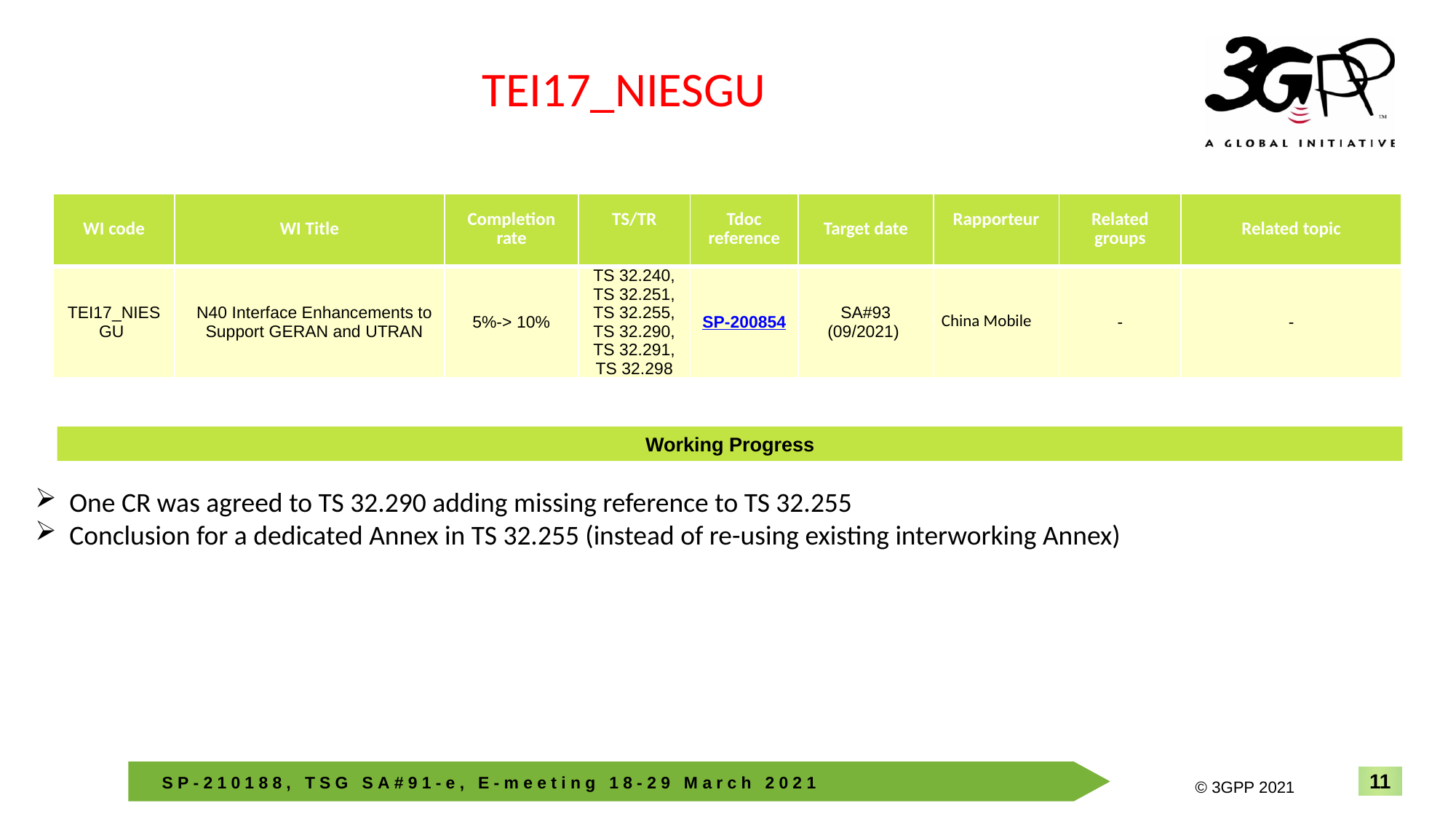

TEI17_NIESGU
| WI code | WI Title | Completion rate | TS/TR | Tdoc reference | Target date | Rapporteur | Related groups | Related topic |
| --- | --- | --- | --- | --- | --- | --- | --- | --- |
| TEI17\_NIESGU | N40 Interface Enhancements to Support GERAN and UTRAN | 5%-> 10% | TS 32.240, TS 32.251, TS 32.255, TS 32.290, TS 32.291, TS 32.298 | SP-200854 | SA#93 (09/2021) | China Mobile | - | - |
Working Progress
One CR was agreed to TS 32.290 adding missing reference to TS 32.255
Conclusion for a dedicated Annex in TS 32.255 (instead of re-using existing interworking Annex)